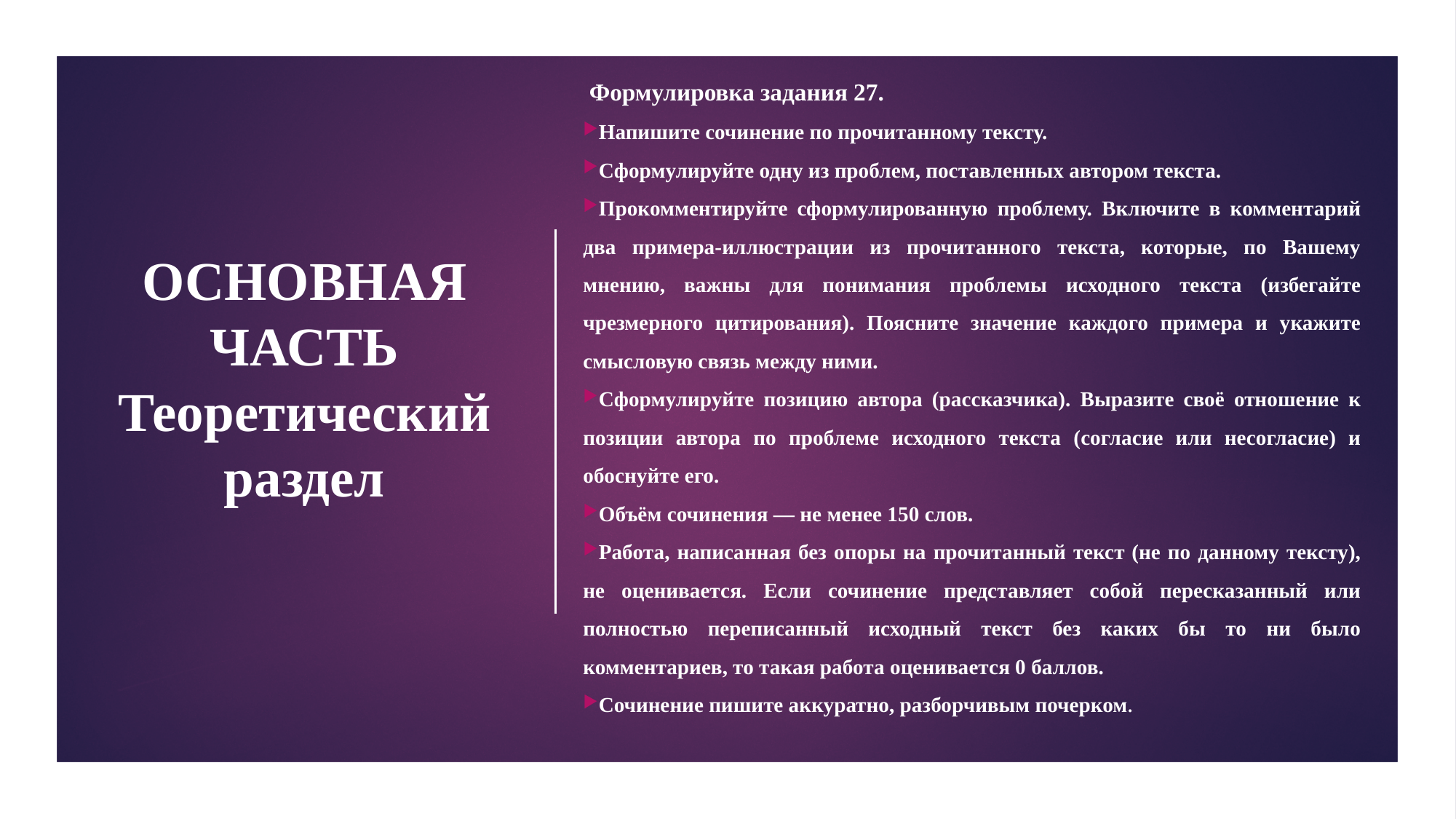

Формулировка задания 27.
Напишите сочинение по прочитанному тексту.
Сформулируйте одну из проблем, поставленных автором текста.
Прокомментируйте сформулированную проблему. Включите в комментарий два примера-иллюстрации из прочитанного текста, которые, по Вашему мнению, важны для понимания проблемы исходного текста (избегайте чрезмерного цитирования). Поясните значение каждого примера и укажите смысловую связь между ними.
Сформулируйте позицию автора (рассказчика). Выразите своё отношение к позиции автора по проблеме исходного текста (согласие или несогласие) и обоснуйте его.
Объём сочинения — не менее 150 слов.
Работа, написанная без опоры на прочитанный текст (не по данному тексту), не оценивается. Если сочинение представляет собой пересказанный или полностью переписанный исходный текст без каких бы то ни было комментариев, то такая работа оценивается 0 баллов.
Сочинение пишите аккуратно, разборчивым почерком.

# ОСНОВНАЯ ЧАСТЬ Теоретический раздел